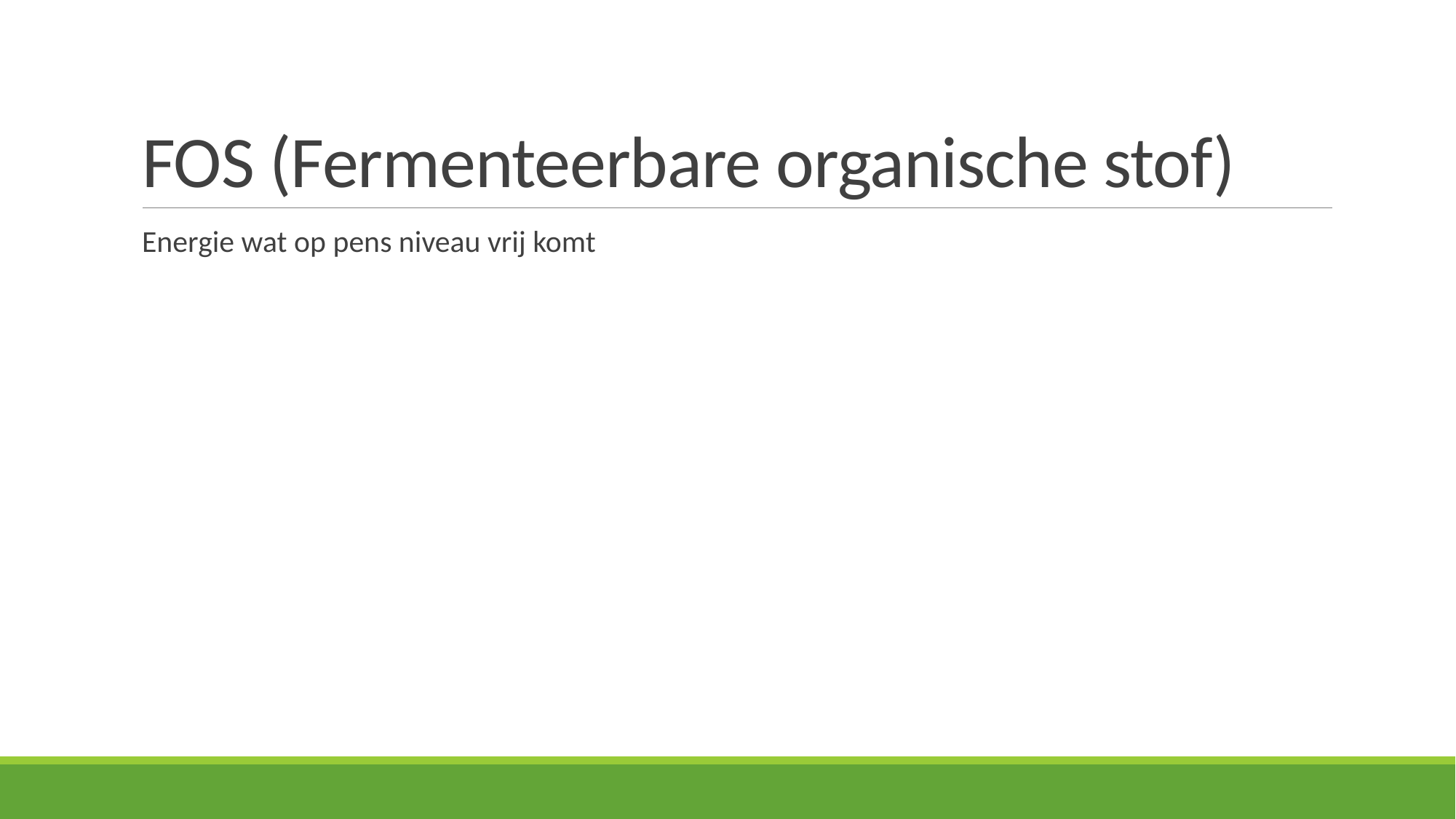

# FOS (Fermenteerbare organische stof)
Energie wat op pens niveau vrij komt